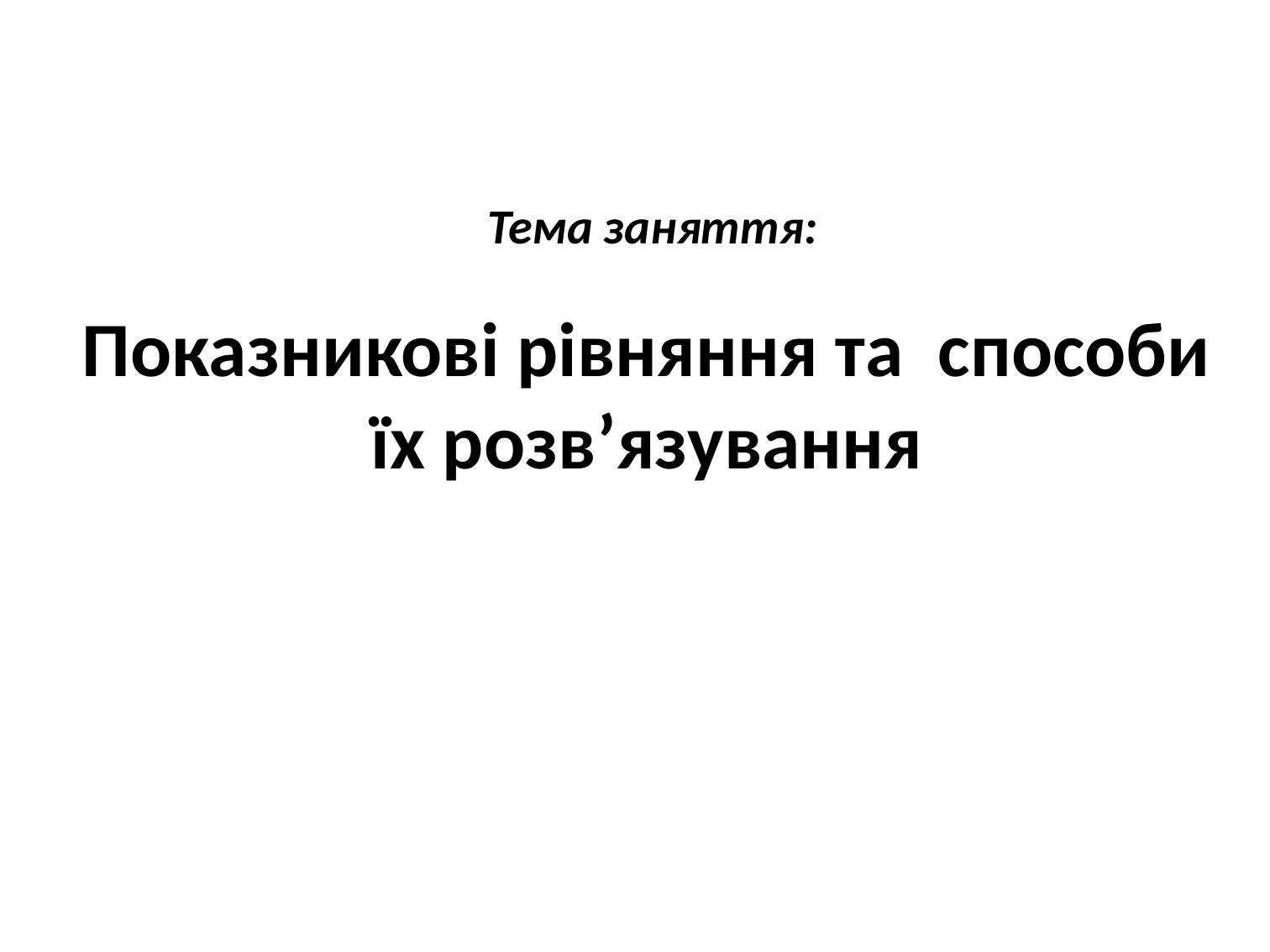

Тема заняття:
# Показникові рівняння та  способи їх розв’язування